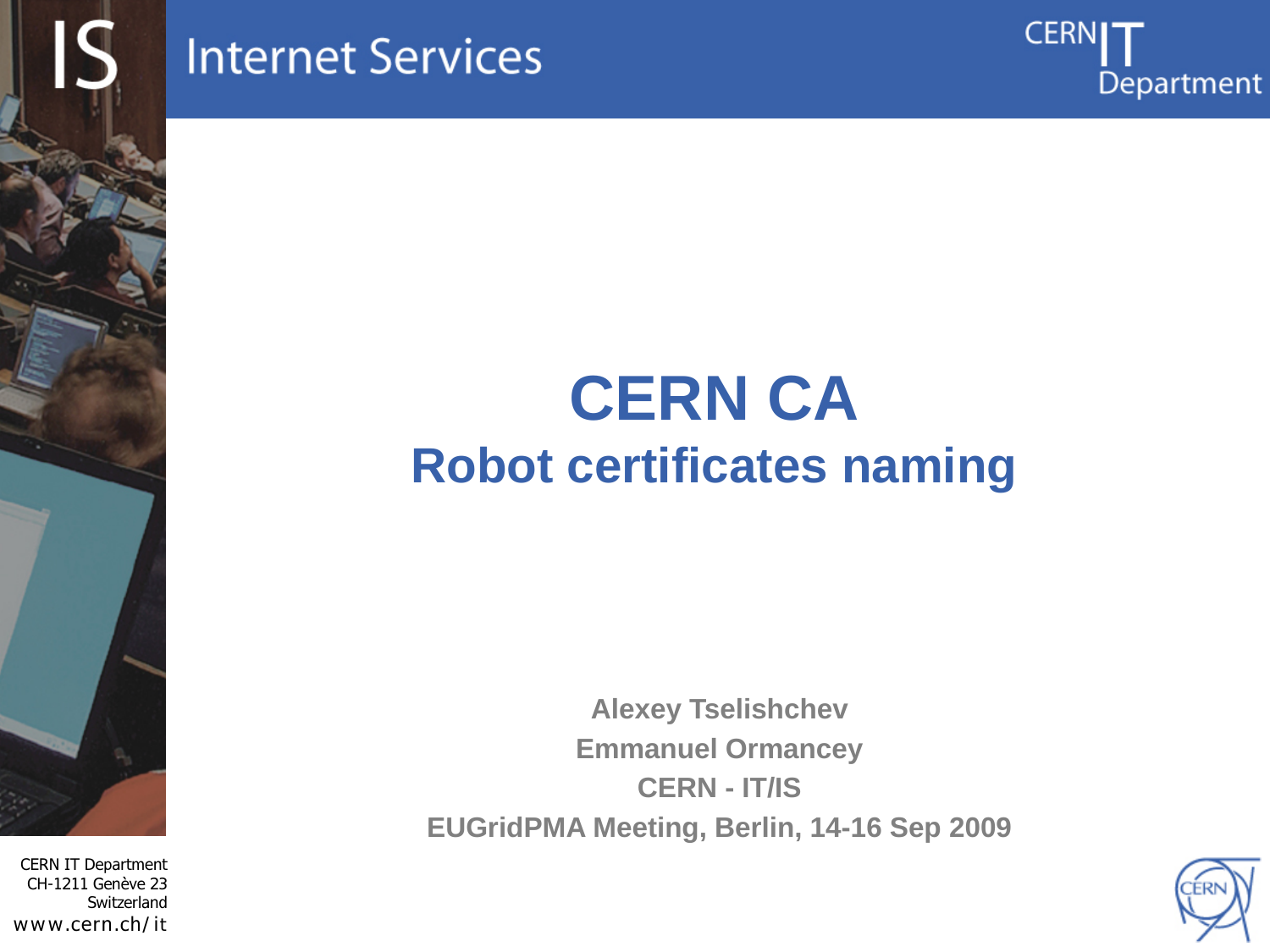

# CERN CA Robot certificates naming

Alexey Tselishchev
Emmanuel Ormancey
CERN - IT/IS
EUGridPMA Meeting, Berlin, 14-16 Sep 2009